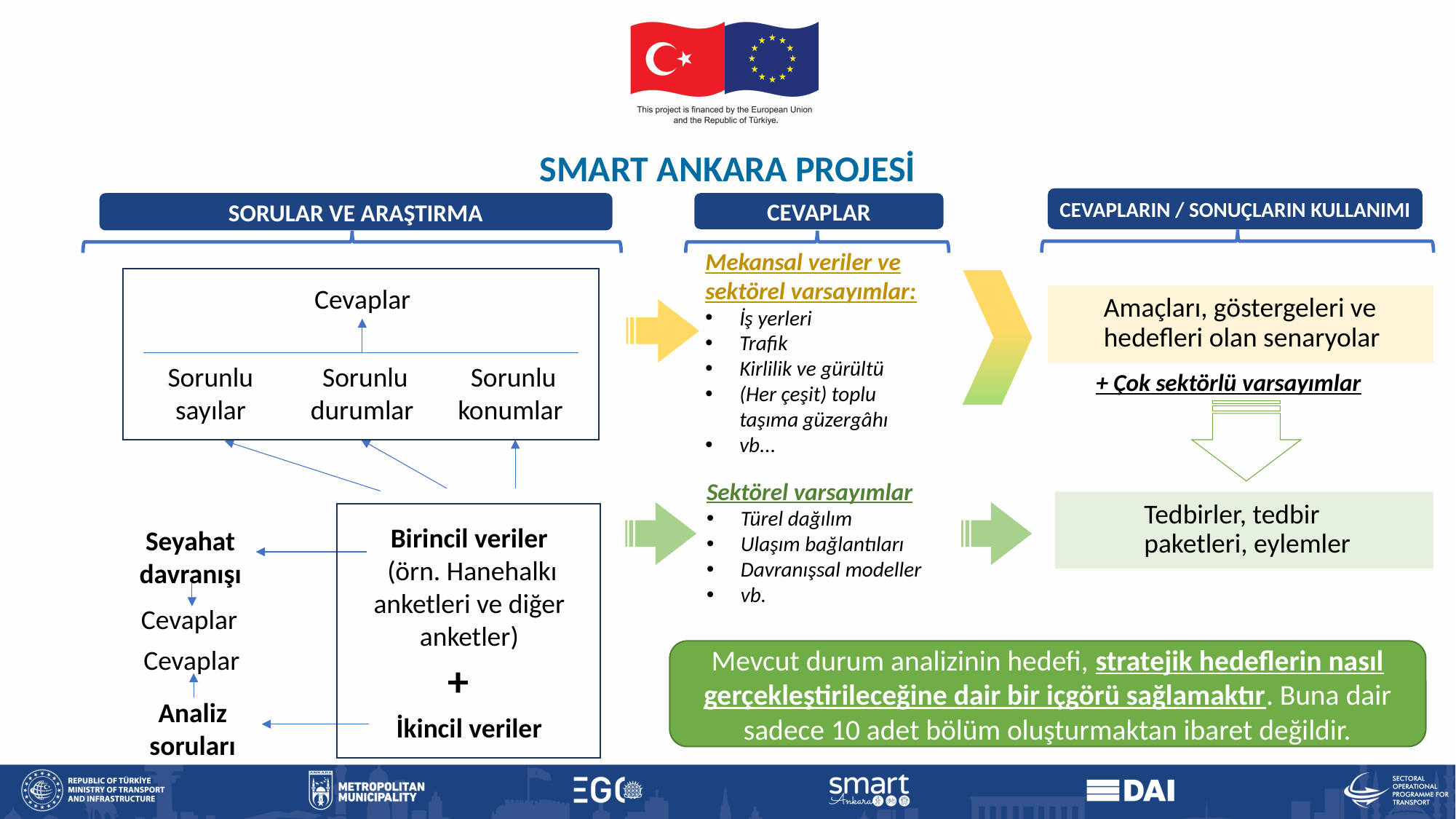

SMART ANKARA PROJESİ
CEVAPLARIN / SONUÇLARIN KULLANIMI
SORULAR VE ARAŞTIRMA
CEVAPLAR
Mekansal veriler ve sektörel varsayımlar:
İş yerleri
Trafik
Kirlilik ve gürültü
(Her çeşit) toplu taşıma güzergâhı
vb...

Amaçları, göstergeleri ve hedefleri olan senaryolar

Cevaplar
Sorunlu sayılar
 Sorunlu durumlar Sorunlu konumlar

+ Çok sektörlü varsayımlar

Sektörel varsayımlar
Türel dağılım
Ulaşım bağlantıları
Davranışsal modeller
vb.

Tedbirler, tedbir paketleri, eylemler

Birincil veriler
 (örn. Hanehalkı anketleri ve diğer anketler)
+
İkincil veriler
Seyahat davranışı
Cevaplar
Cevaplar
Analiz soruları
Mevcut durum analizinin hedefi, stratejik hedeflerin nasıl gerçekleştirileceğine dair bir içgörü sağlamaktır. Buna dair sadece 10 adet bölüm oluşturmaktan ibaret değildir.